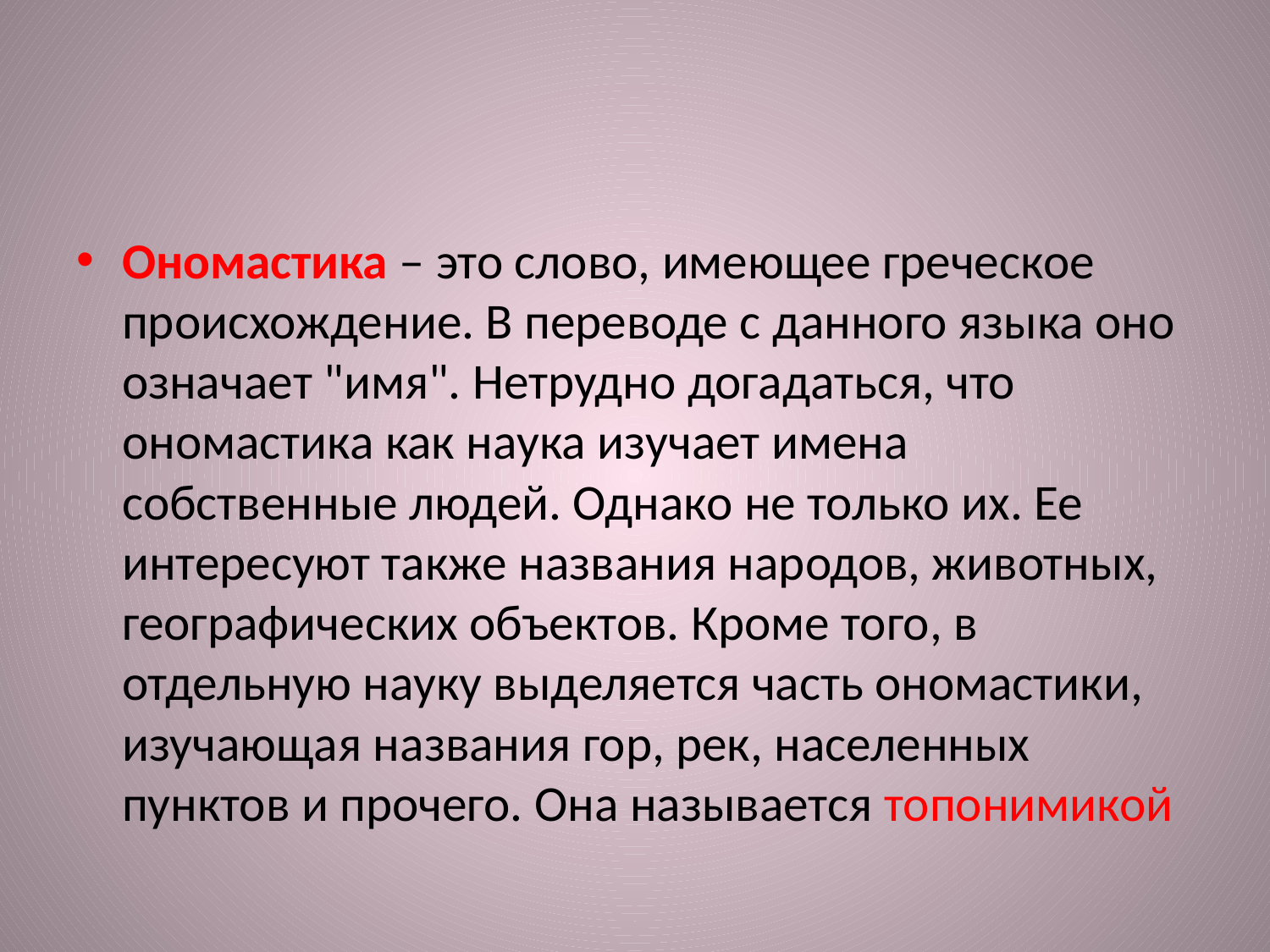

#
Ономастика ‒ это слово, имеющее греческое происхождение. В переводе с данного языка оно означает "имя". Нетрудно догадаться, что ономастика как наука изучает имена собственные людей. Однако не только их. Ее интересуют также названия народов, животных, географических объектов. Кроме того, в отдельную науку выделяется часть ономастики, изучающая названия гор, рек, населенных пунктов и прочего. Она называется топонимикой